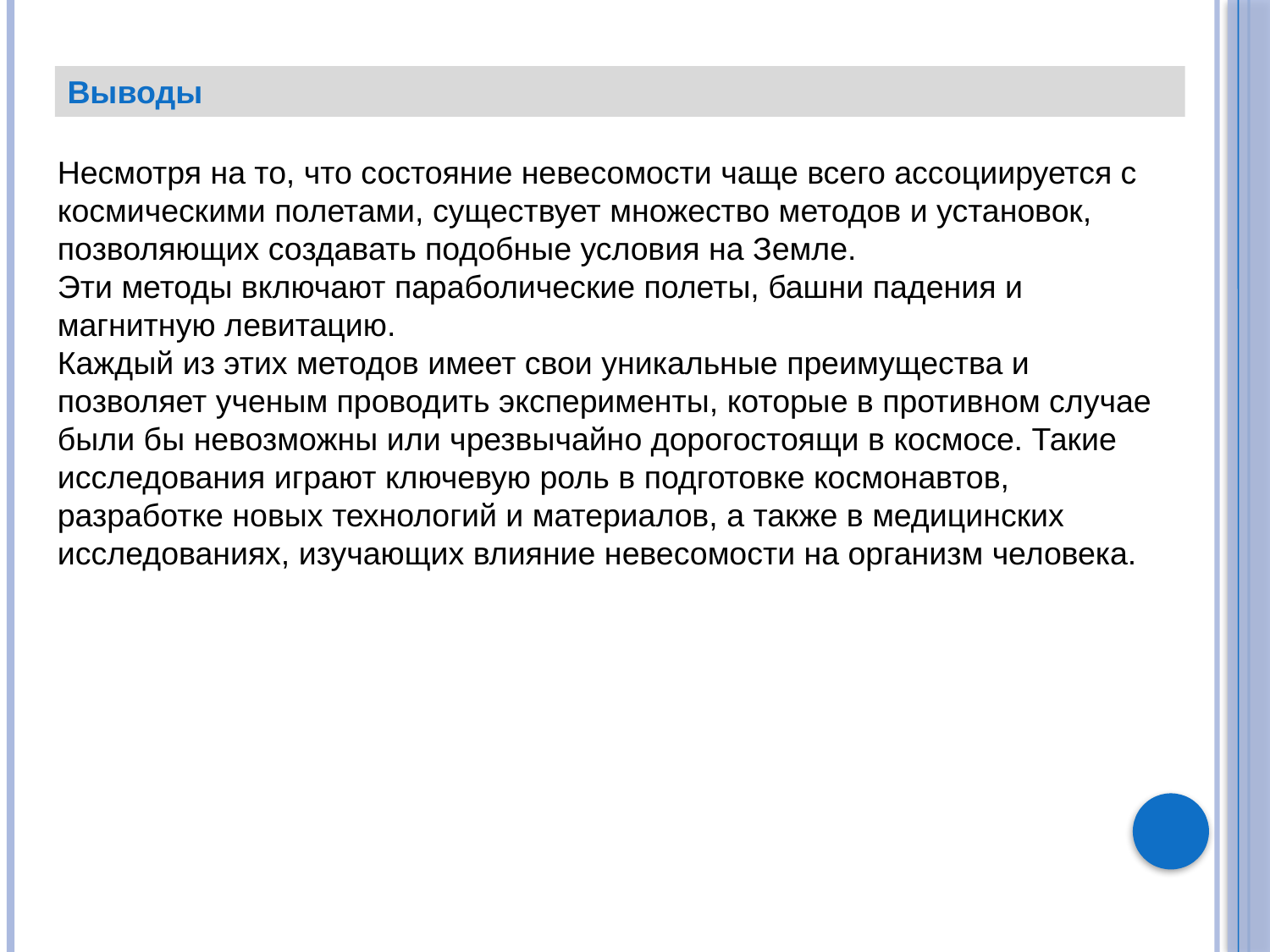

Выводы
Несмотря на то, что состояние невесомости чаще всего ассоциируется с космическими полетами, существует множество методов и установок, позволяющих создавать подобные условия на Земле.
Эти методы включают параболические полеты, башни падения и магнитную левитацию.
Каждый из этих методов имеет свои уникальные преимущества и позволяет ученым проводить эксперименты, которые в противном случае были бы невозможны или чрезвычайно дорогостоящи в космосе. Такие исследования играют ключевую роль в подготовке космонавтов, разработке новых технологий и материалов, а также в медицинских исследованиях, изучающих влияние невесомости на организм человека.